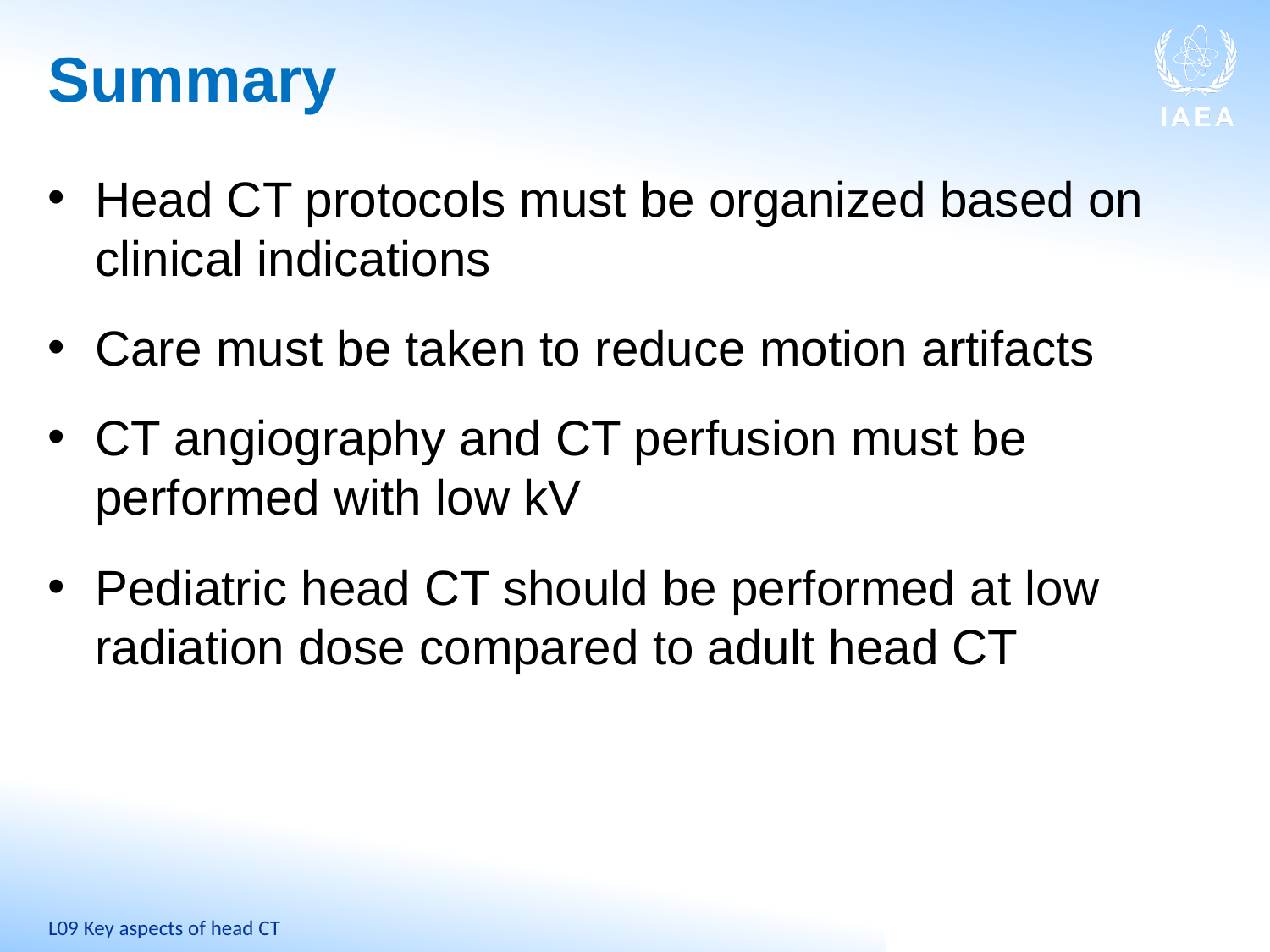

# Summary
Head CT protocols must be organized based on clinical indications
Care must be taken to reduce motion artifacts
CT angiography and CT perfusion must be performed with low kV
Pediatric head CT should be performed at low radiation dose compared to adult head CT